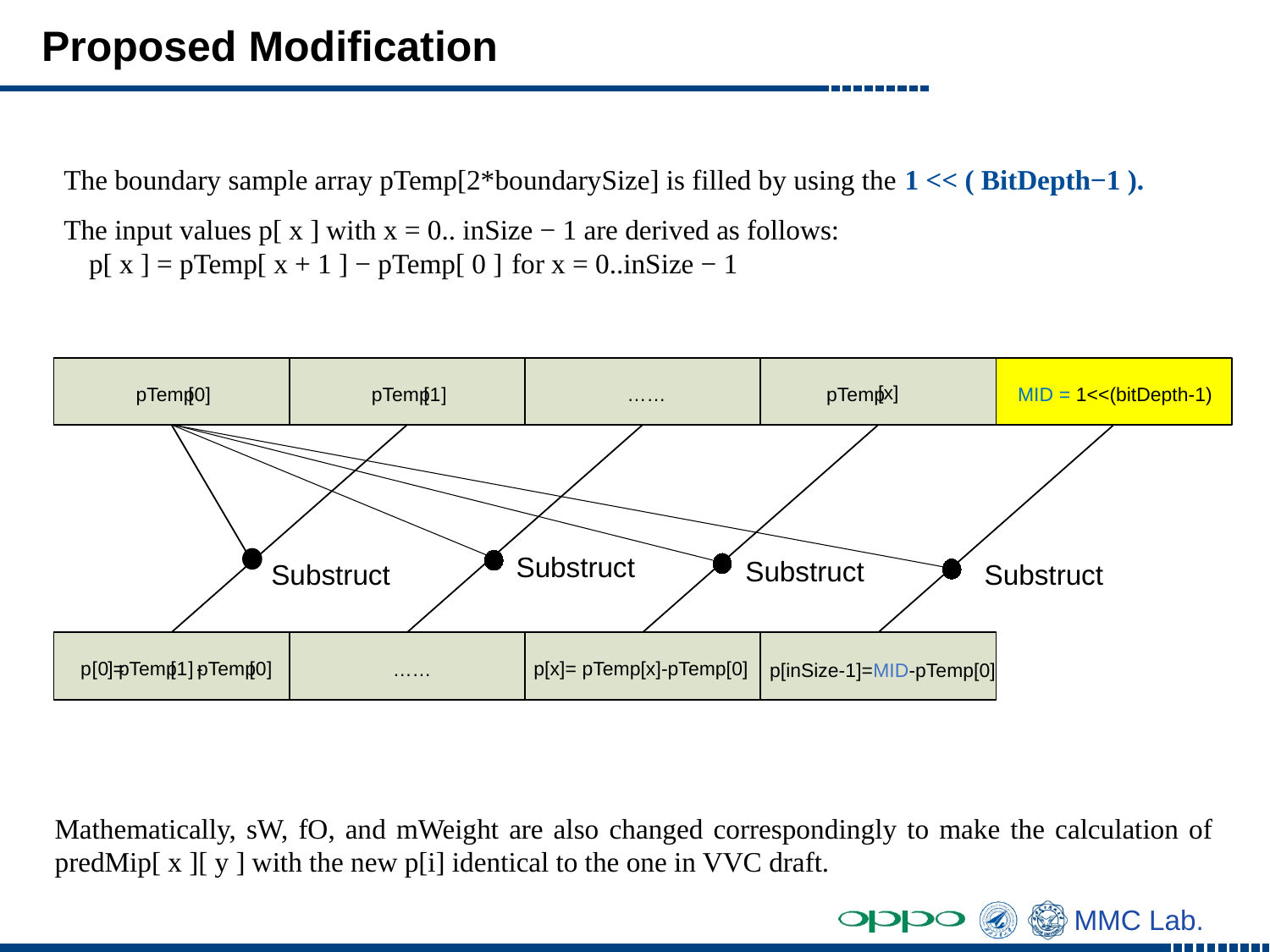

# Proposed Modification
The boundary sample array pTemp[2*boundarySize] is filled by using the 1 << ( BitDepth−1 ).
The input values p[ x ] with x = 0.. inSize − 1 are derived as follows:
	p[ x ] = pTemp[ x + 1 ] − pTemp[ 0 ] 	for x = 0..inSize − 1

[x]
pTemp
[
0
]
pTemp
[
1
]
……
pTemp

Substruct

Substruct

Substruct
Substruct

p
[
0
]=
pTemp
[
1
]
-
pTemp
[
0
]

p[inSize-1]=MID-pTemp[0]
MID = 1<<(bitDepth-1)
p[x]= pTemp[x]-pTemp[0]
……
Mathematically, sW, fO, and mWeight are also changed correspondingly to make the calculation of predMip[ x ][ y ] with the new p[i] identical to the one in VVC draft.